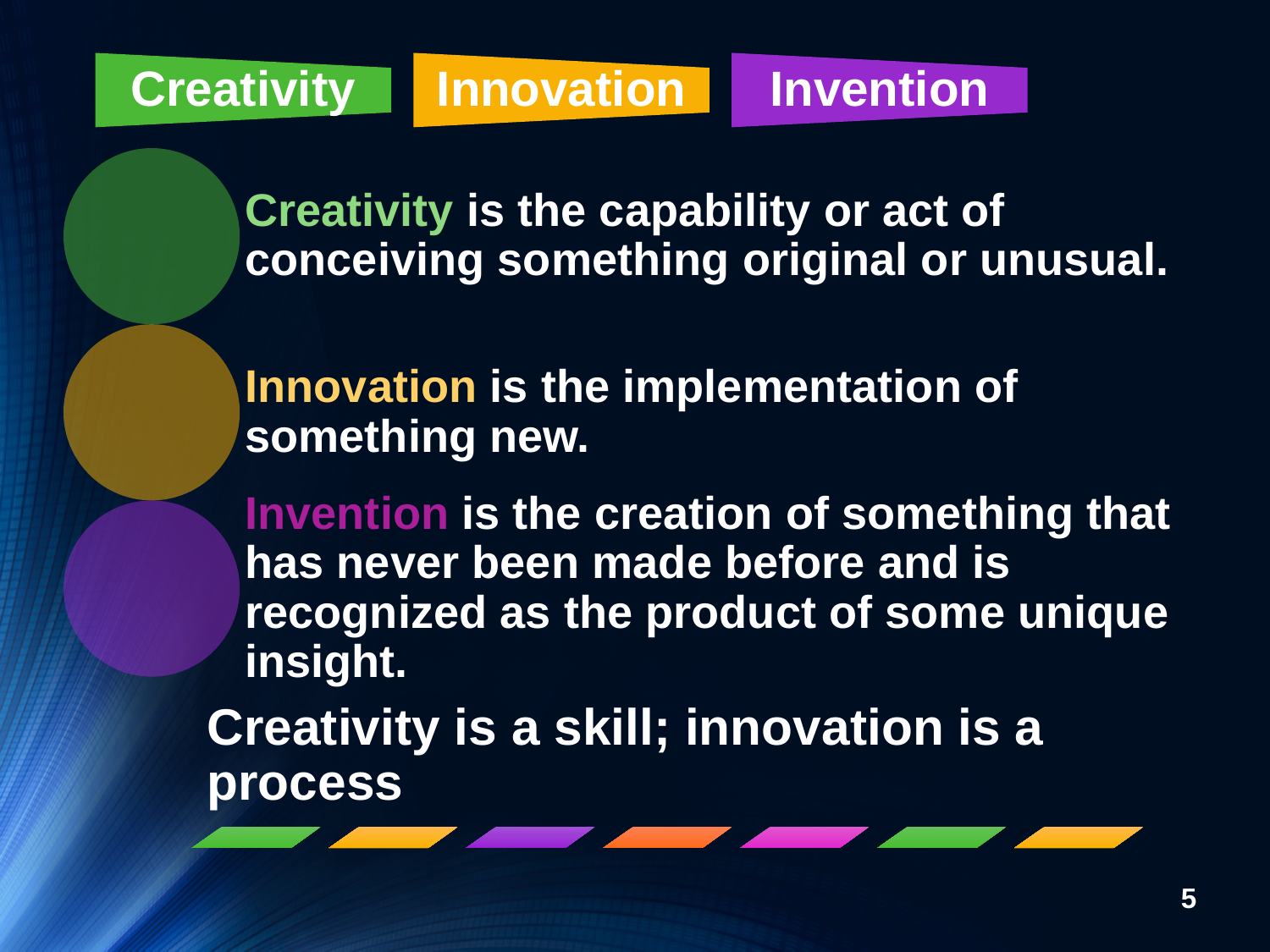

Creativity
Innovation
Invention
Creativity is the capability or act of conceiving something original or unusual.
Innovation is the implementation of something new.
Invention is the creation of something that has never been made before and is recognized as the product of some unique insight.
Creativity is a skill; innovation is a process
5